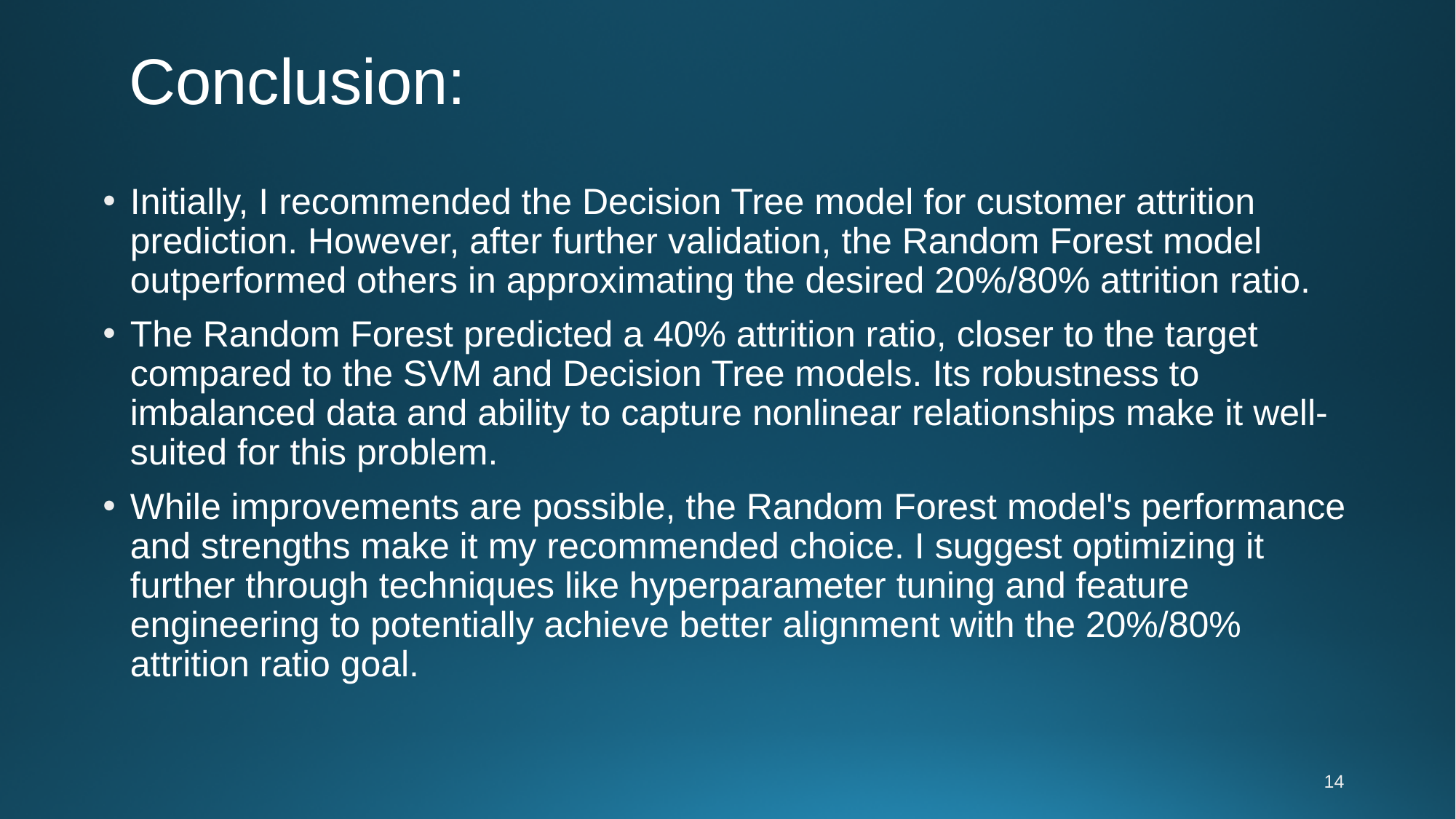

# Conclusion:

Initially, I recommended the Decision Tree model for customer attrition prediction. However, after further validation, the Random Forest model outperformed others in approximating the desired 20%/80% attrition ratio.
The Random Forest predicted a 40% attrition ratio, closer to the target compared to the SVM and Decision Tree models. Its robustness to imbalanced data and ability to capture nonlinear relationships make it well-suited for this problem.
While improvements are possible, the Random Forest model's performance and strengths make it my recommended choice. I suggest optimizing it further through techniques like hyperparameter tuning and feature engineering to potentially achieve better alignment with the 20%/80% attrition ratio goal.

14